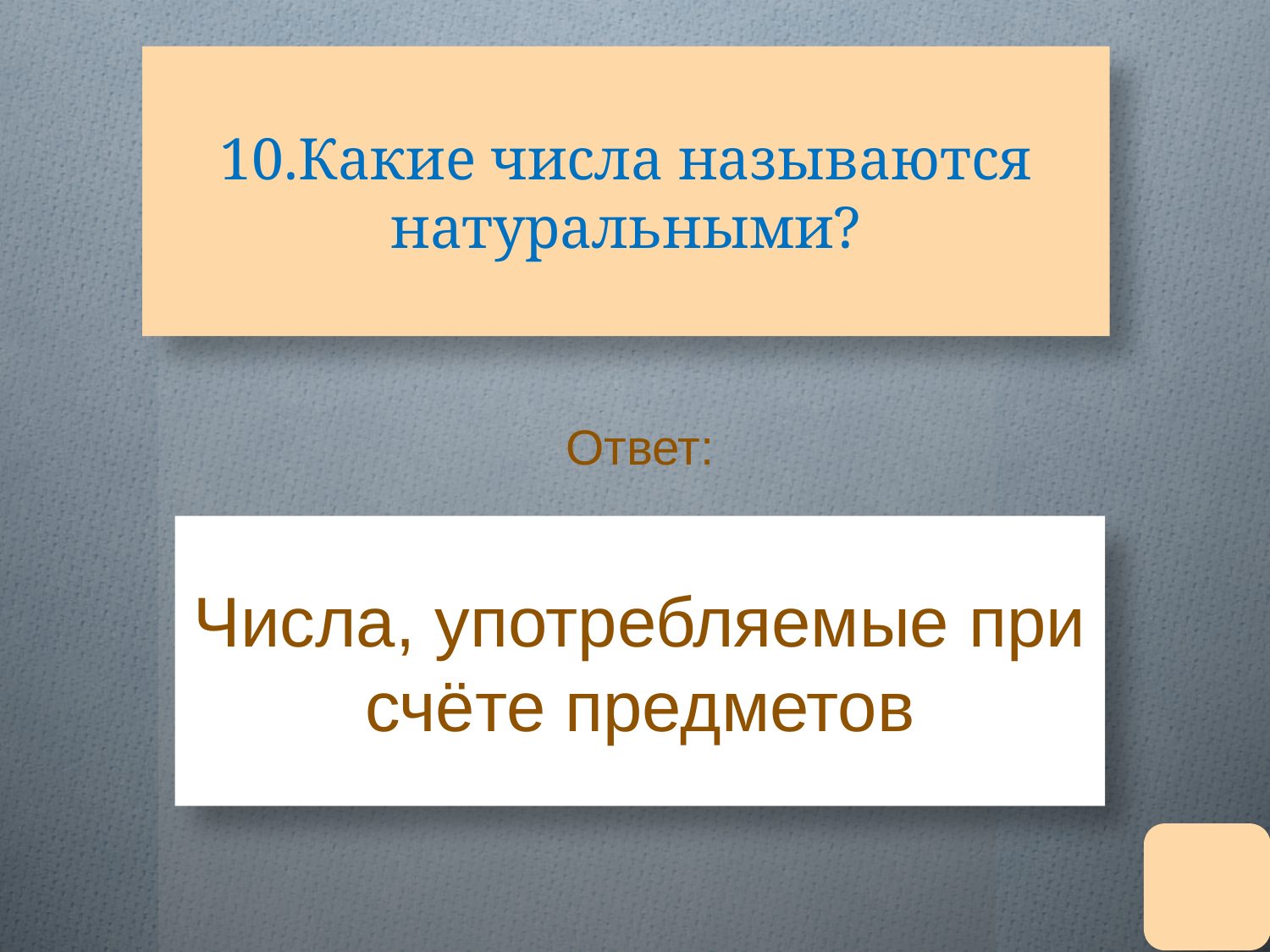

# 10.Какие числа называются натуральными?
Ответ:
Числа, употребляемые при счёте предметов